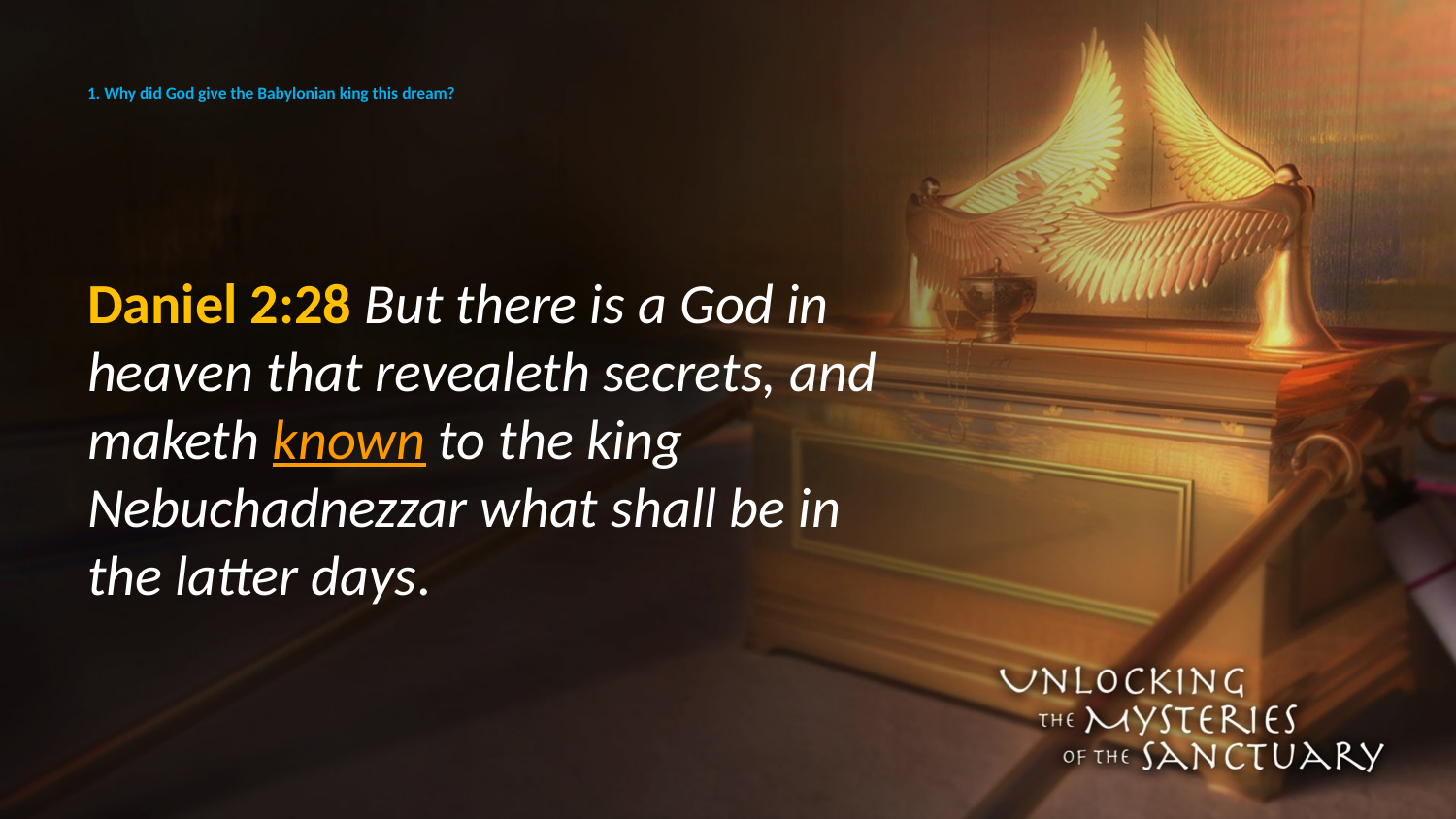

# 1. Why did God give the Babylonian king this dream?

Daniel 2:28 But there is a God in heaven that revealeth secrets, and maketh known to the king Nebuchadnezzar what shall be in the latter days.